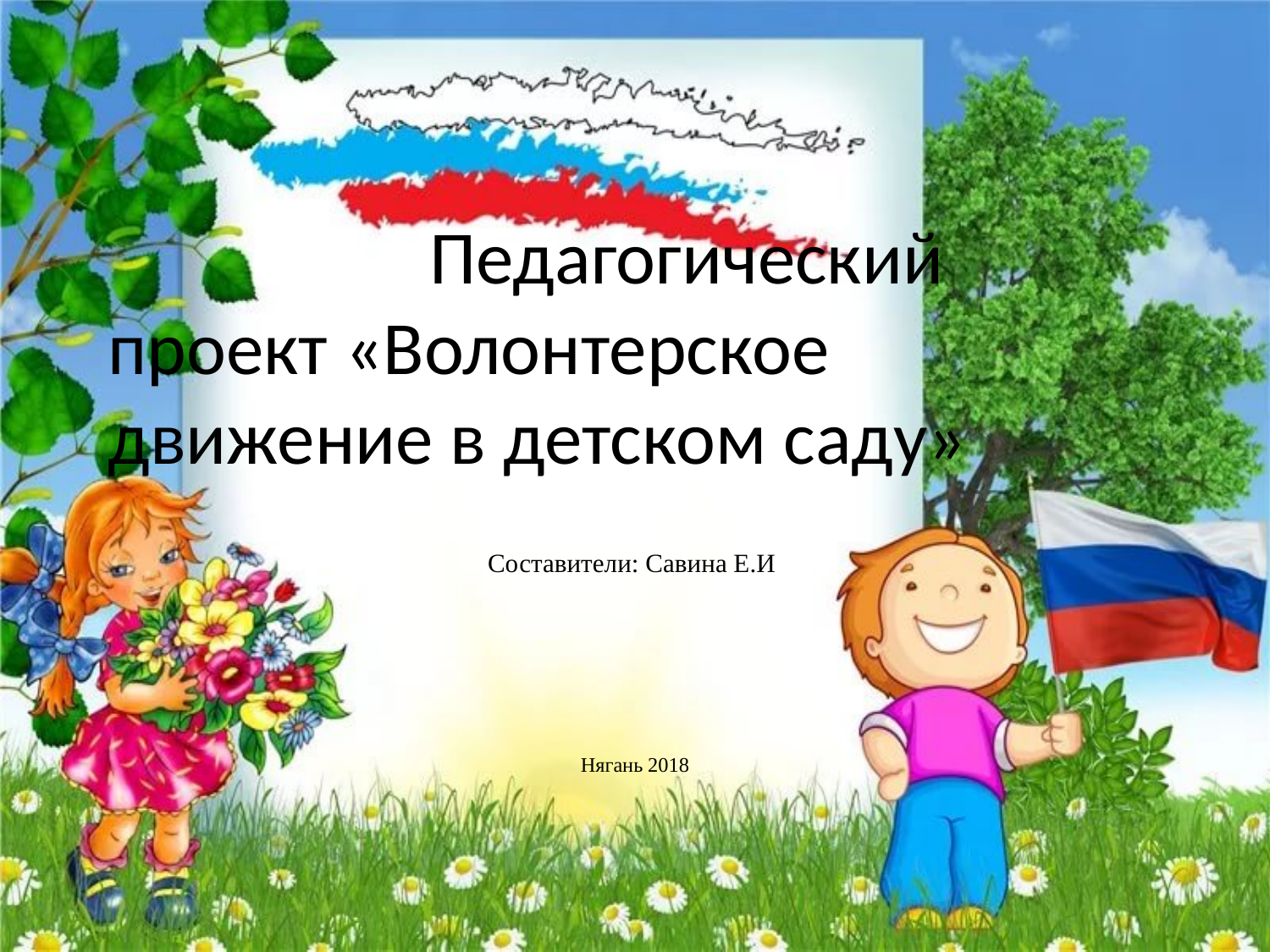

# Педагогический проект «Волонтерское движение в детском саду»
Составители: Савина Е.И

Нягань 2018